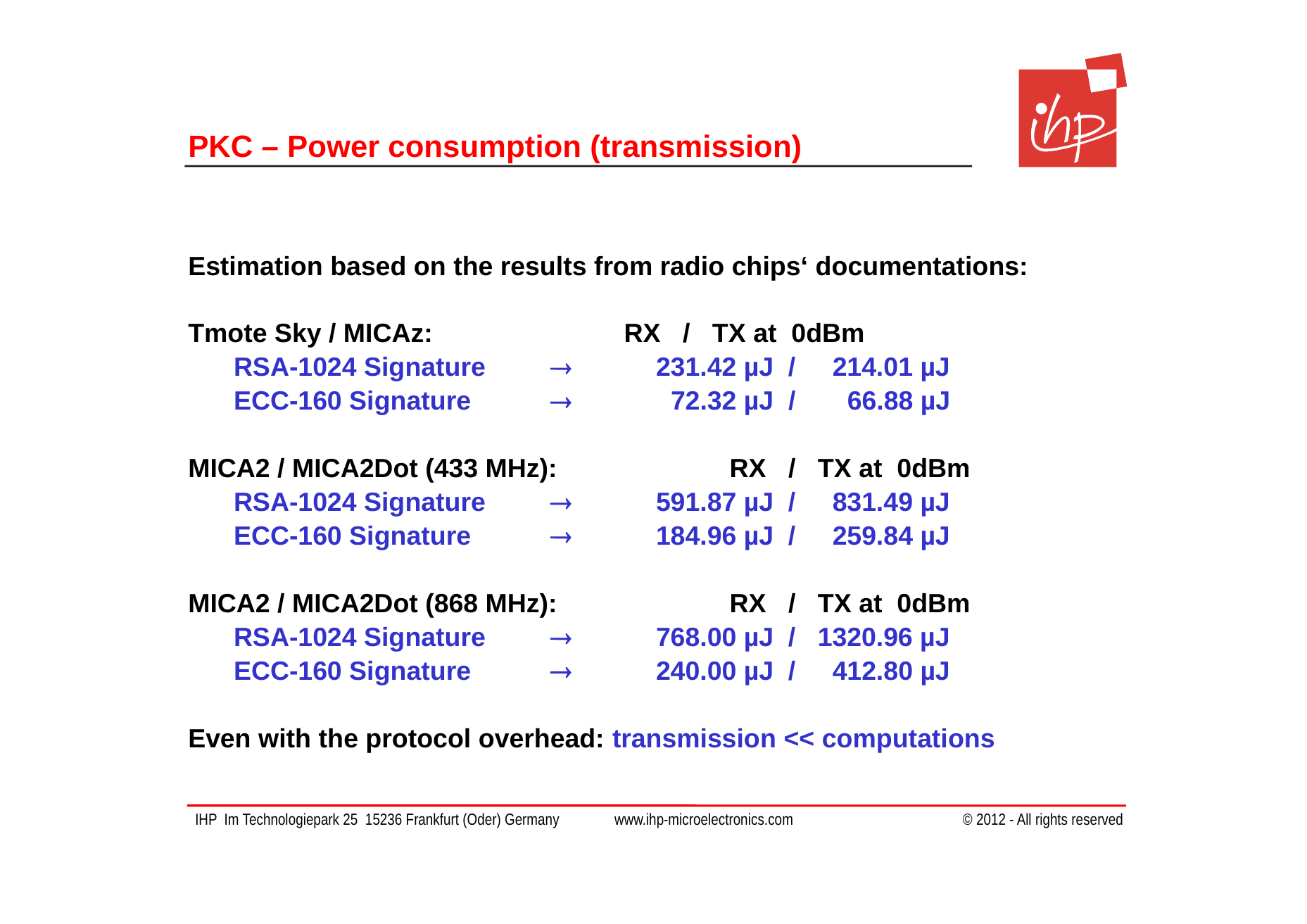

# PKC – Power consumption (transmission)
Estimation based on the results from radio chips‘ documentations:

Tmote Sky / MICAz:		          RX   /   TX at  0dBm
	RSA-1024 Signature 	→ 	231.42 µJ  /     214.01 µJ
	ECC-160 Signature  	→	  72.32 µJ  /       66.88 µJ

MICA2 / MICA2Dot (433 MHz):	          RX   /   TX at  0dBm
	RSA-1024 Signature  	→ 	591.87 µJ  /     831.49 µJ
	ECC-160 Signature  	→	184.96 µJ  /     259.84 µJ

MICA2 / MICA2Dot (868 MHz): 	          RX   /   TX at  0dBm
	RSA-1024 Signature  	→ 	768.00 µJ  /   1320.96 µJ
	ECC-160 Signature  	→	240.00 µJ  /     412.80 µJ

Even with the protocol overhead: transmission << computations